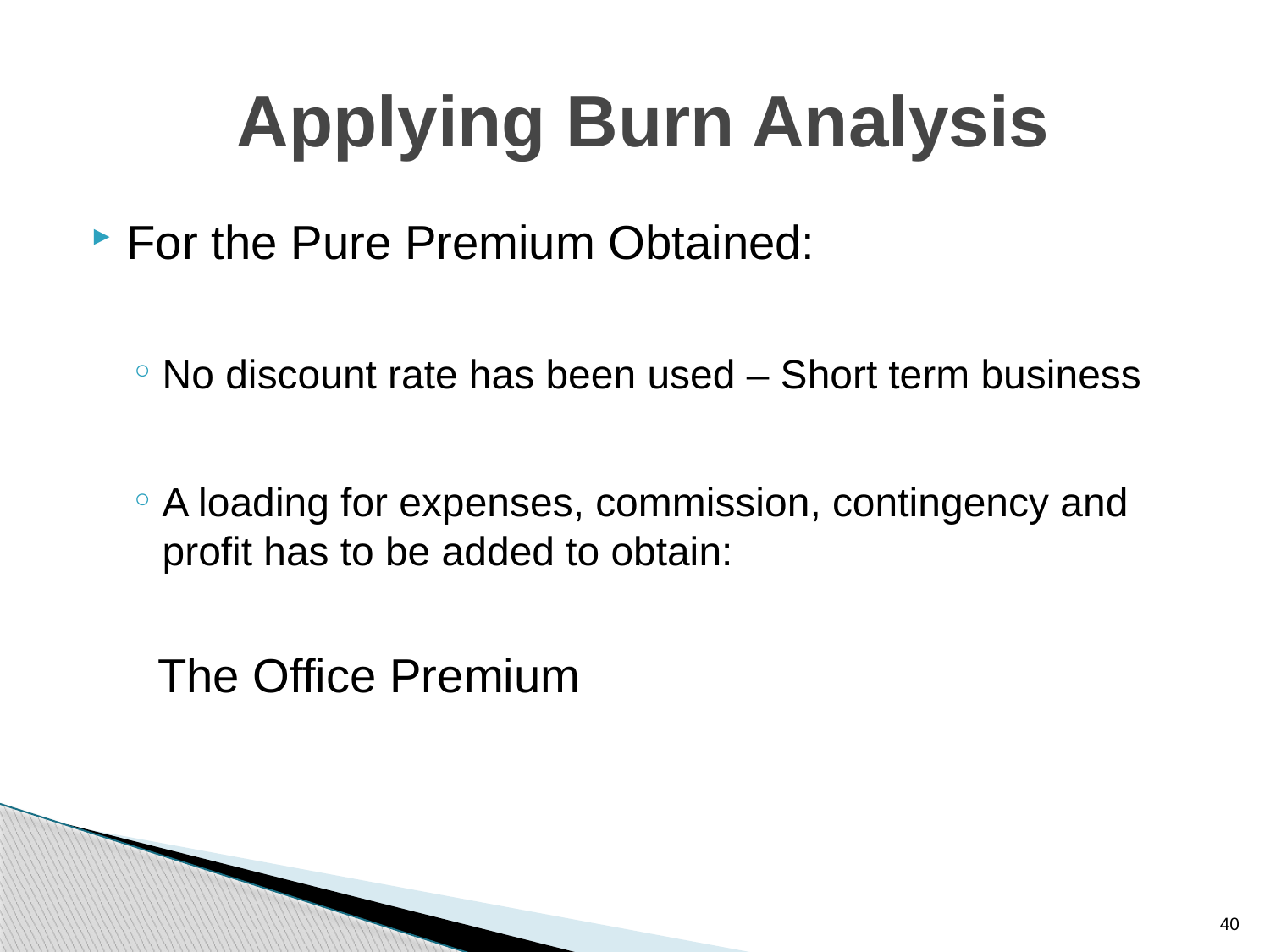

# Applying Burn Analysis
For the Pure Premium Obtained:

No discount rate has been used – Short term business

A loading for expenses, commission, contingency and profit has to be added to obtain:

     The Office Premium

40